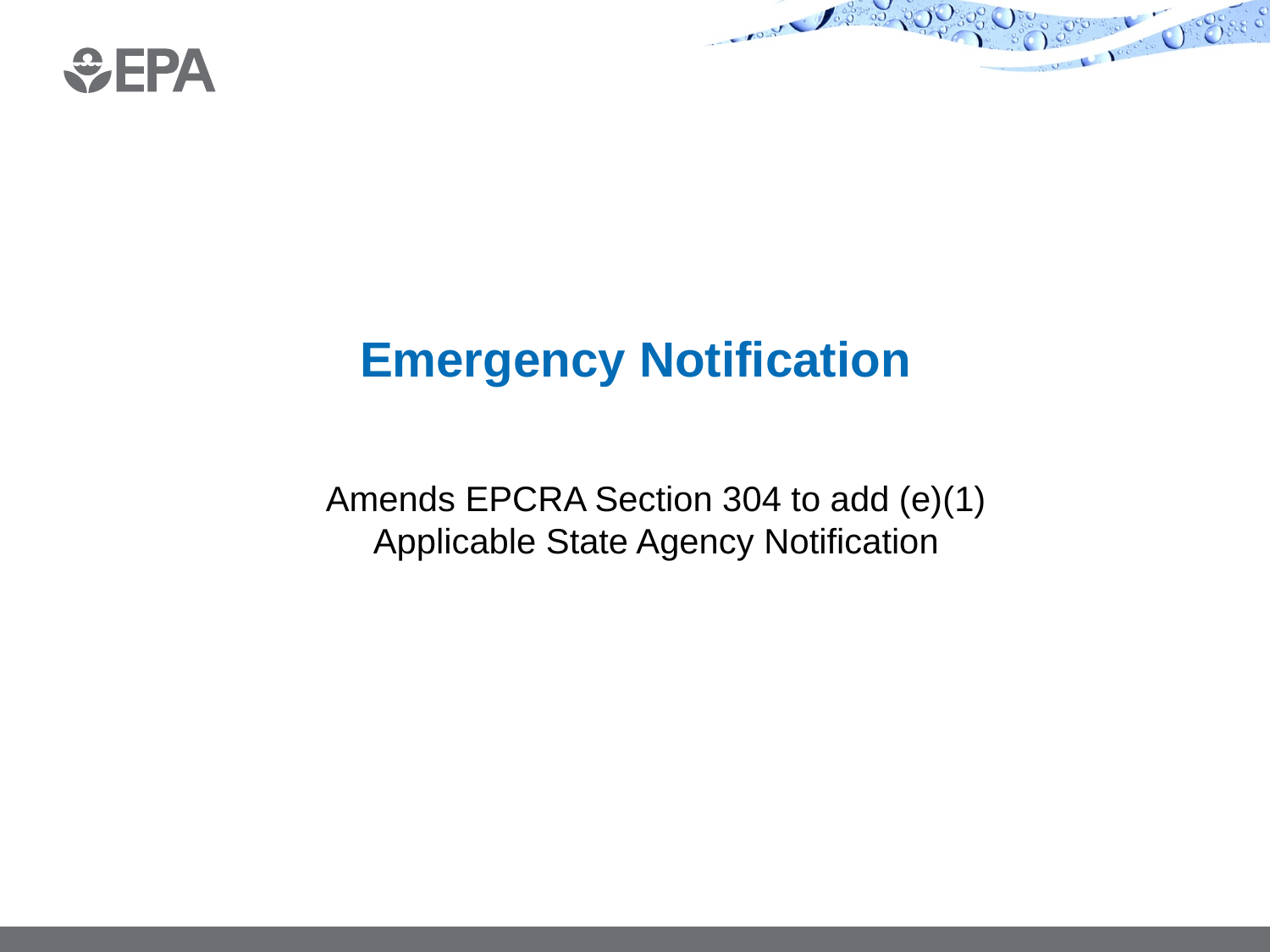

# Emergency Notification
Amends EPCRA Section 304 to add (e)(1) Applicable State Agency Notification